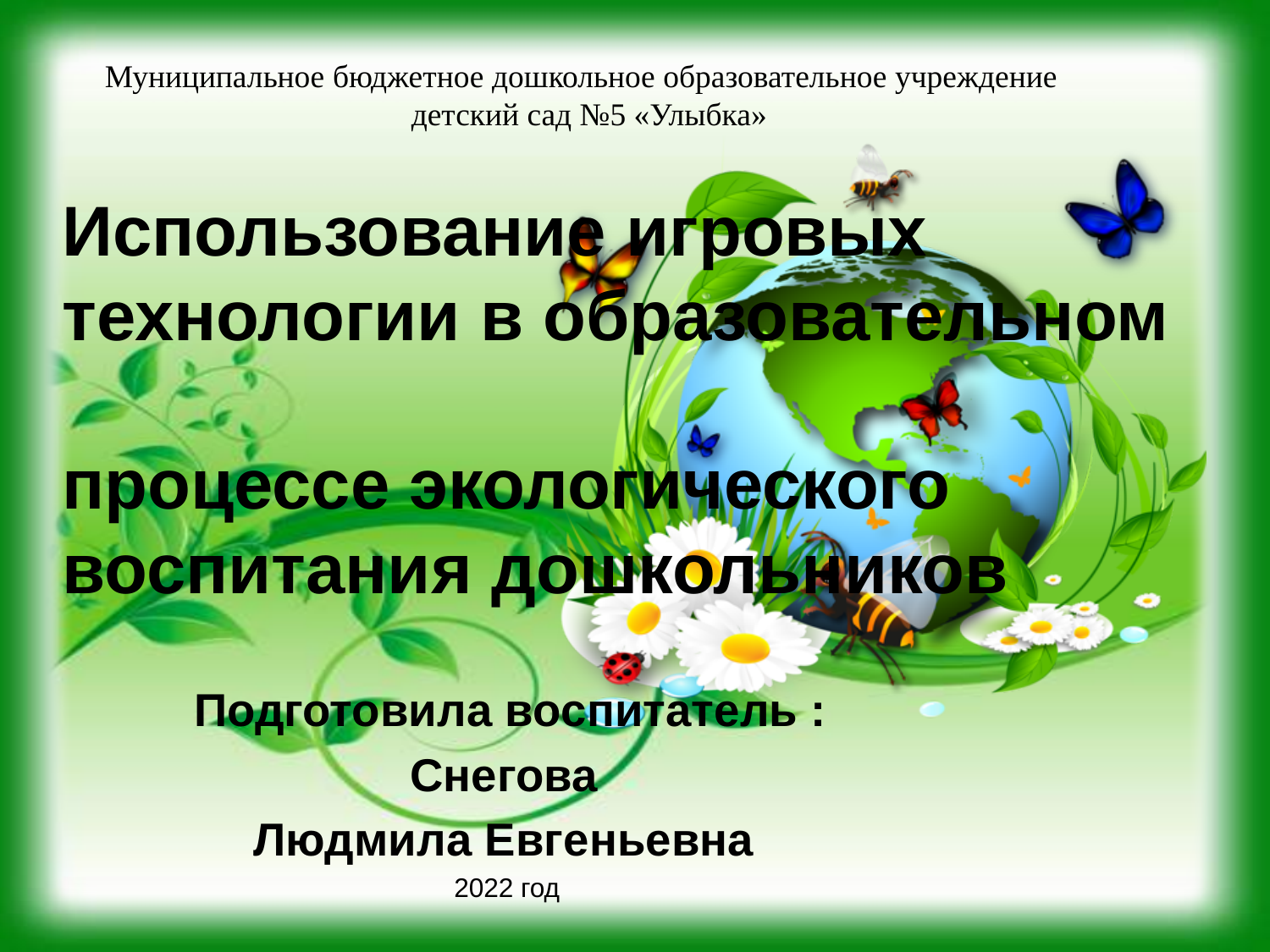

Муниципальное бюджетное дошкольное образовательное учреждение
 детский сад №5 «Улыбка»
# Использование игровых технологии в образовательном процессе экологического воспитания дошкольников
Подготовила воспитатель :
Снегова
Людмила Евгеньевна
2022 год